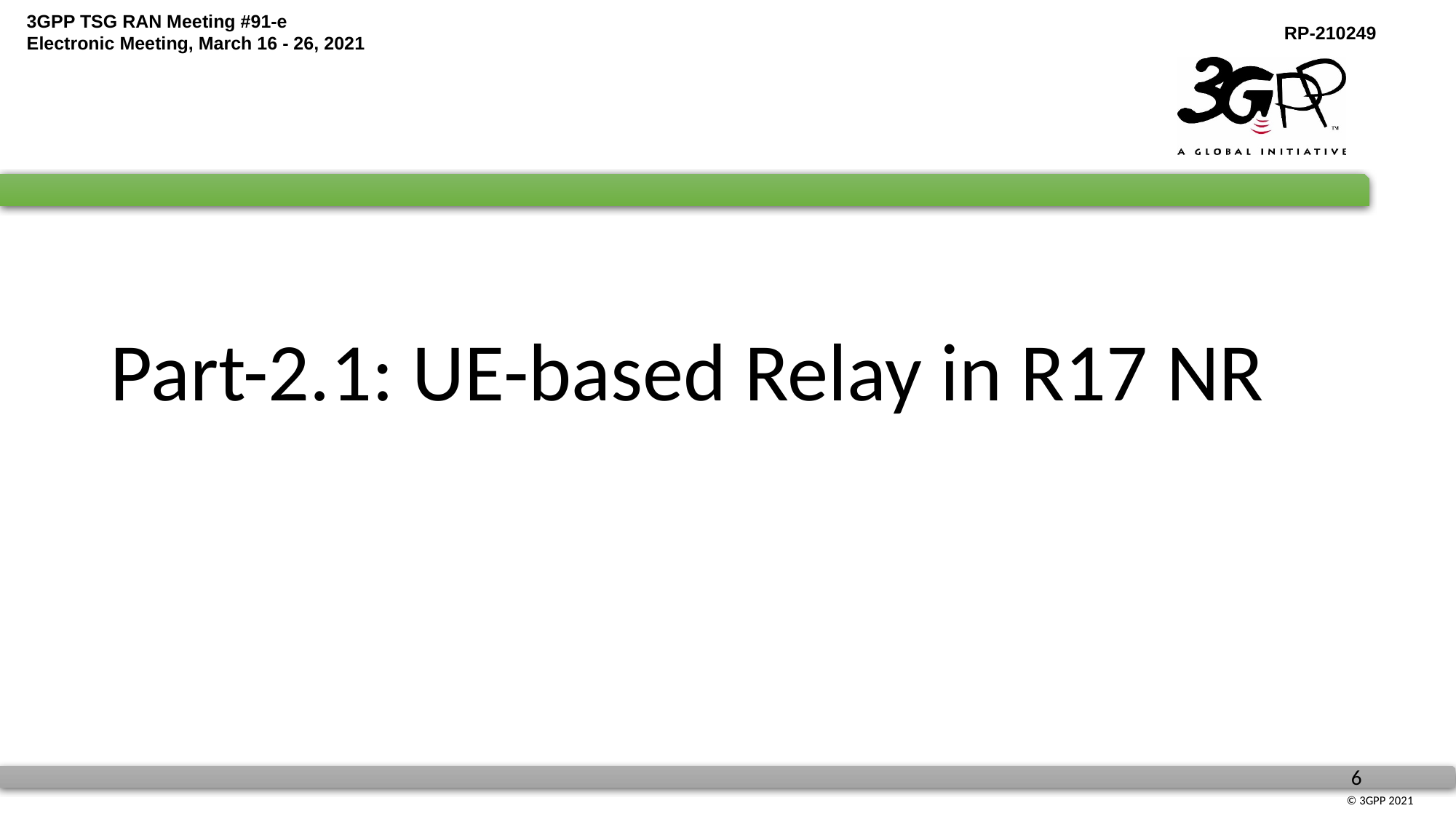

# Part-2.1: UE-based Relay in R17 NR